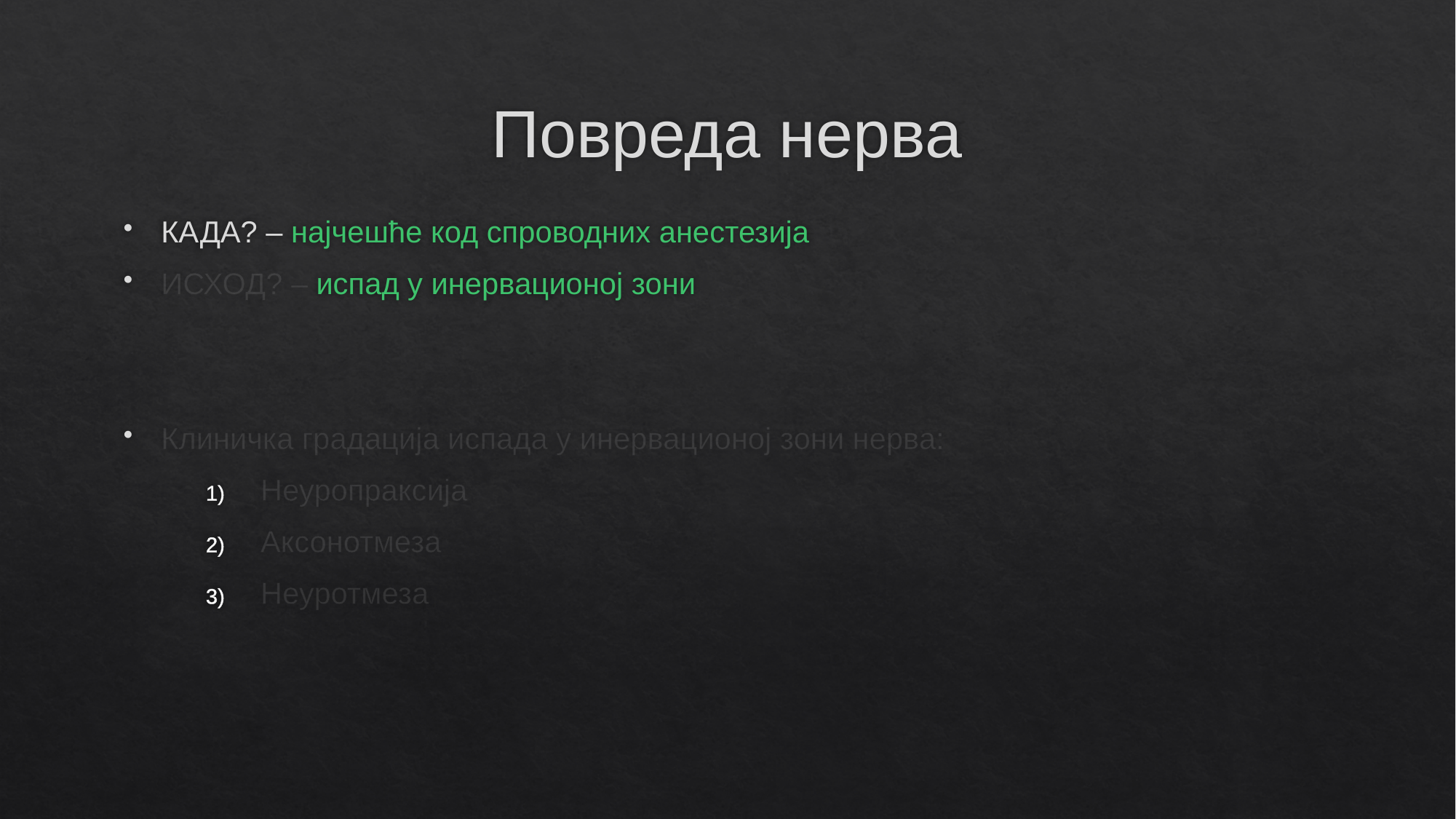

# Повреда нерва
КАДА? – најчешће код спроводних анестезија
ИСХОД? – испад у инервационој зони

Клиничка градација испада у инервационој зони нерва:
Неуропраксија
Аксонотмеза
Неуротмеза